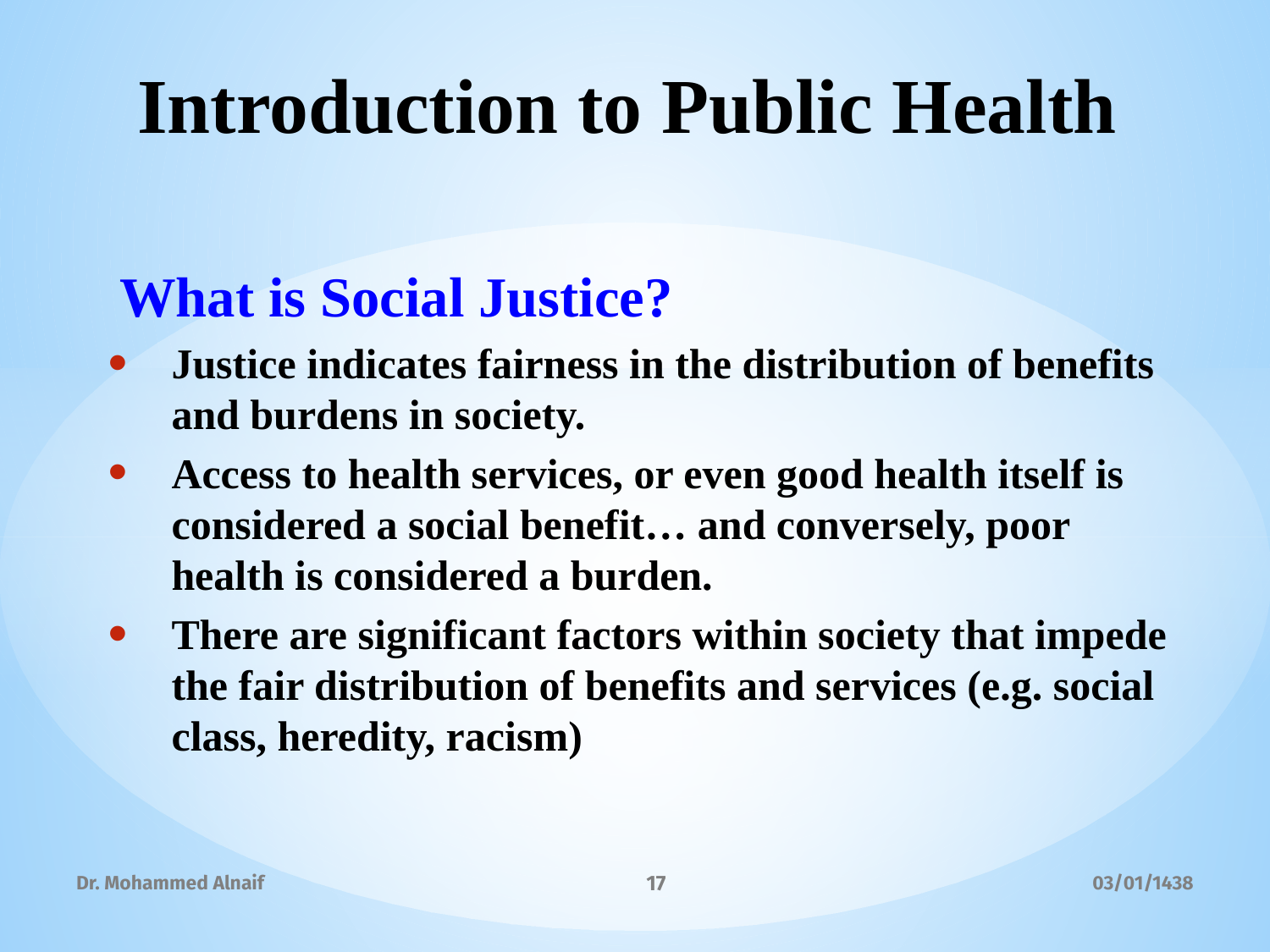

# Introduction to Public Health
What is Social Justice?
Justice indicates fairness in the distribution of benefits and burdens in society.
Access to health services, or even good health itself is considered a social benefit… and conversely, poor health is considered a burden.
There are significant factors within society that impede the fair distribution of benefits and services (e.g. social class, heredity, racism)
Dr. Mohammed Alnaif
17
03/01/1438